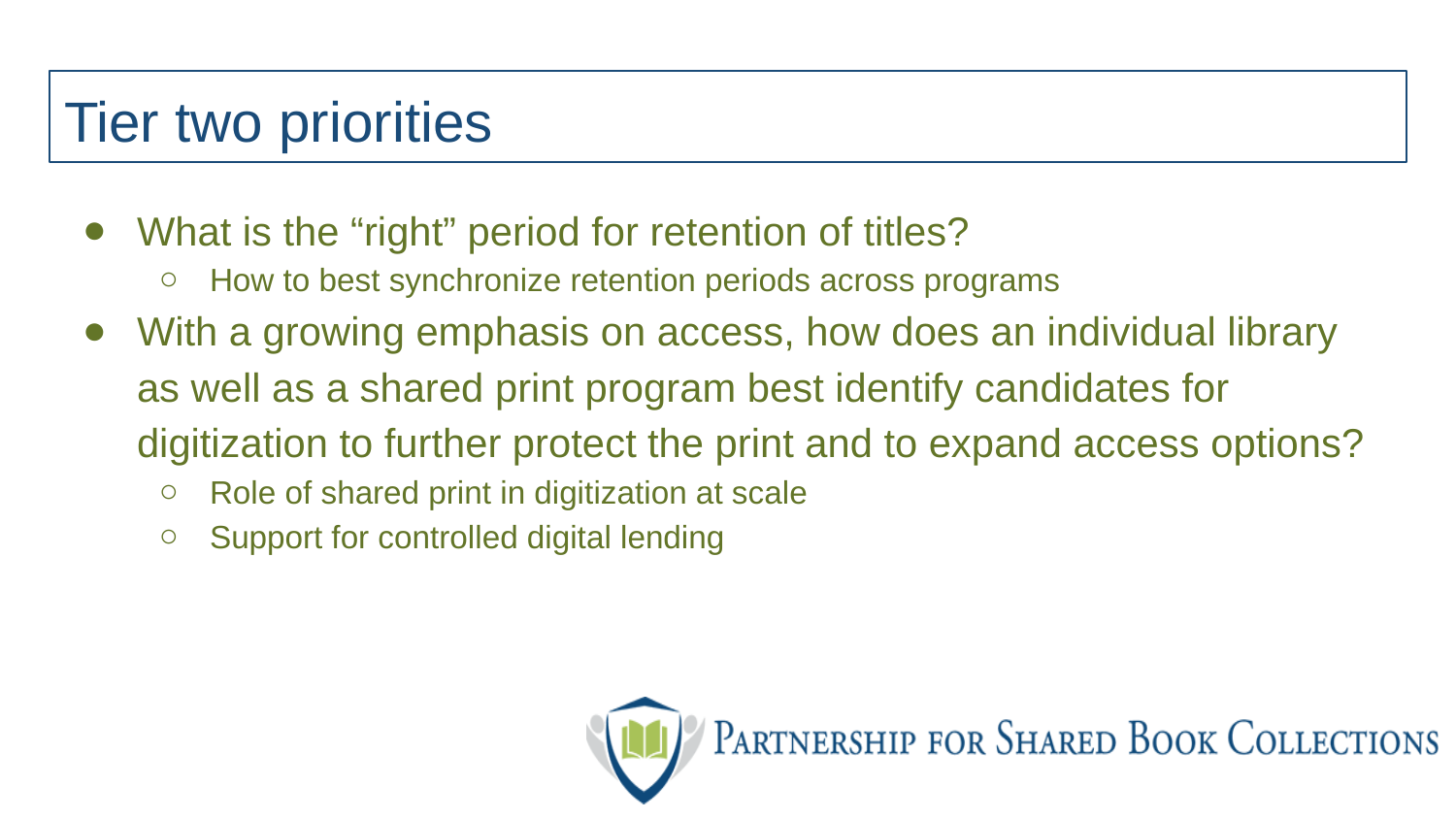

# Tier two priorities
What is the “right” period for retention of titles?
How to best synchronize retention periods across programs
With a growing emphasis on access, how does an individual library as well as a shared print program best identify candidates for digitization to further protect the print and to expand access options?
Role of shared print in digitization at scale
Support for controlled digital lending